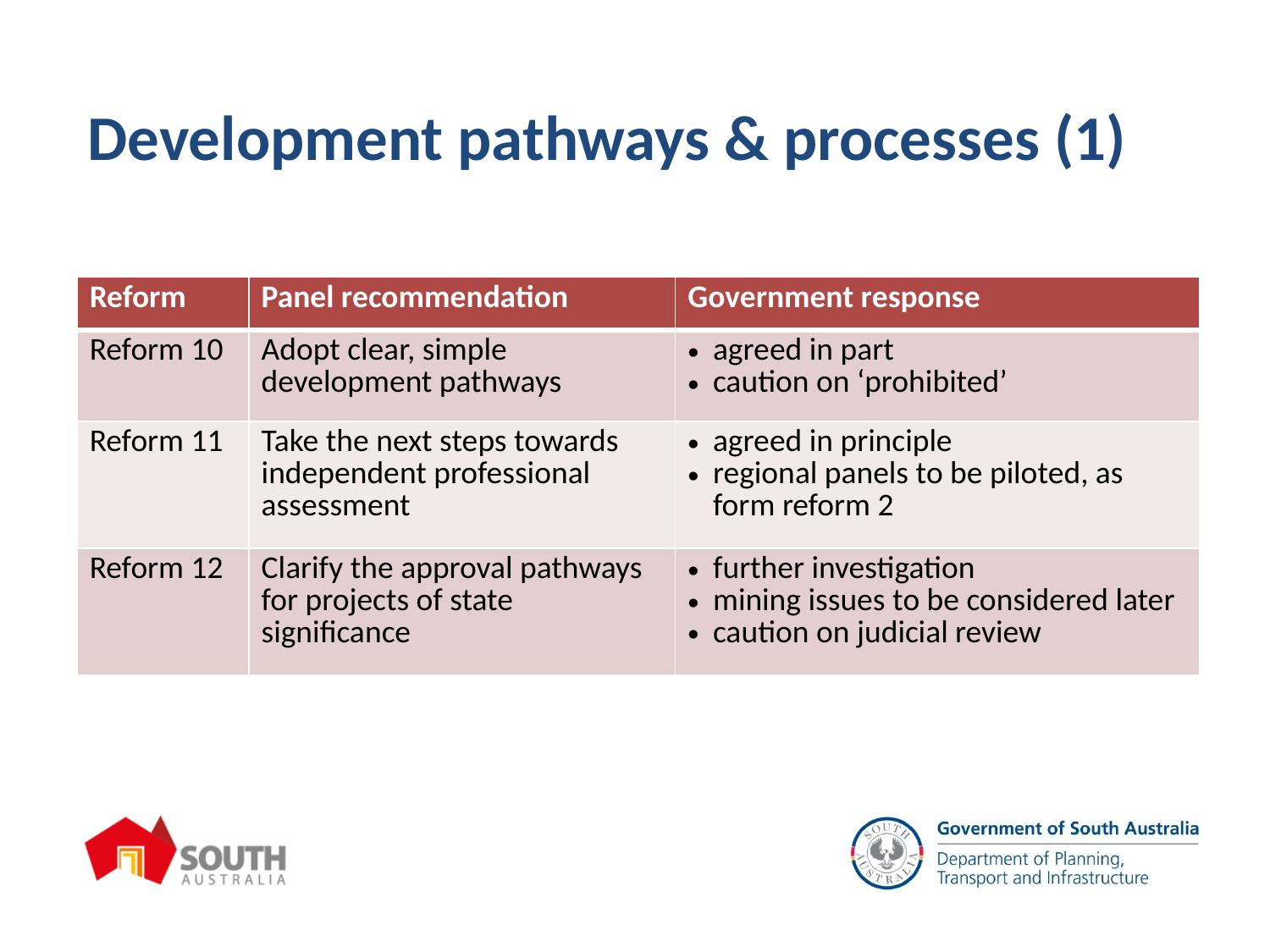

# Development pathways & processes (1)
| Reform | Panel recommendation | Government response |
| --- | --- | --- |
| Reform 10 | Adopt clear, simple development pathways | agreed in part caution on ‘prohibited’ |
| Reform 11 | Take the next steps towards independent professional assessment | agreed in principle regional panels to be piloted, as form reform 2 |
| Reform 12 | Clarify the approval pathways for projects of state significance | further investigation mining issues to be considered later caution on judicial review |